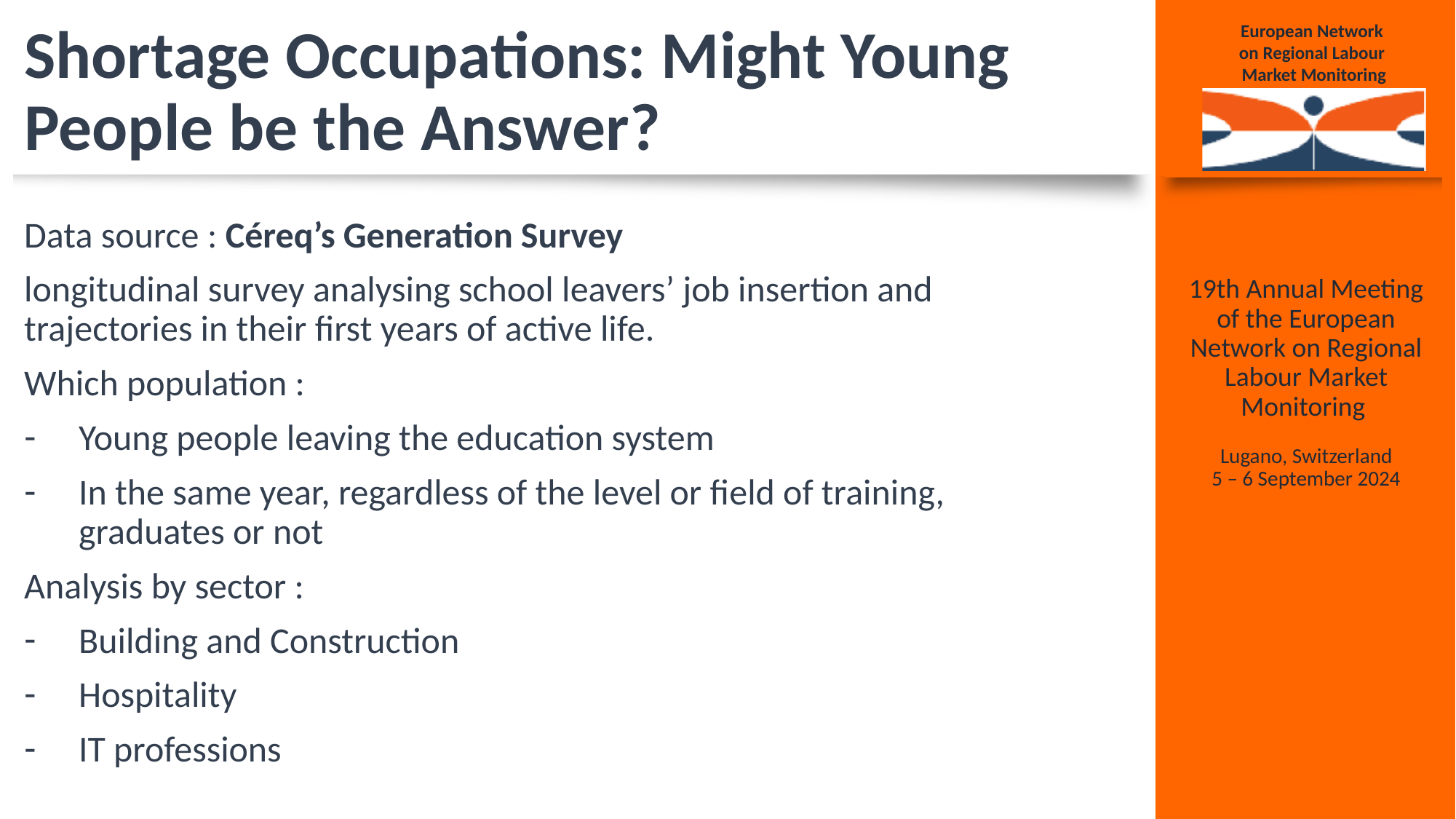

# Shortage Occupations: Might Young People be the Answer?
Data source : Céreq’s Generation Survey
longitudinal survey analysing school leavers’ job insertion and trajectories in their first years of active life.
Which population :
Young people leaving the education system
In the same year, regardless of the level or field of training, graduates or not
Analysis by sector :
Building and Construction
Hospitality
IT professions